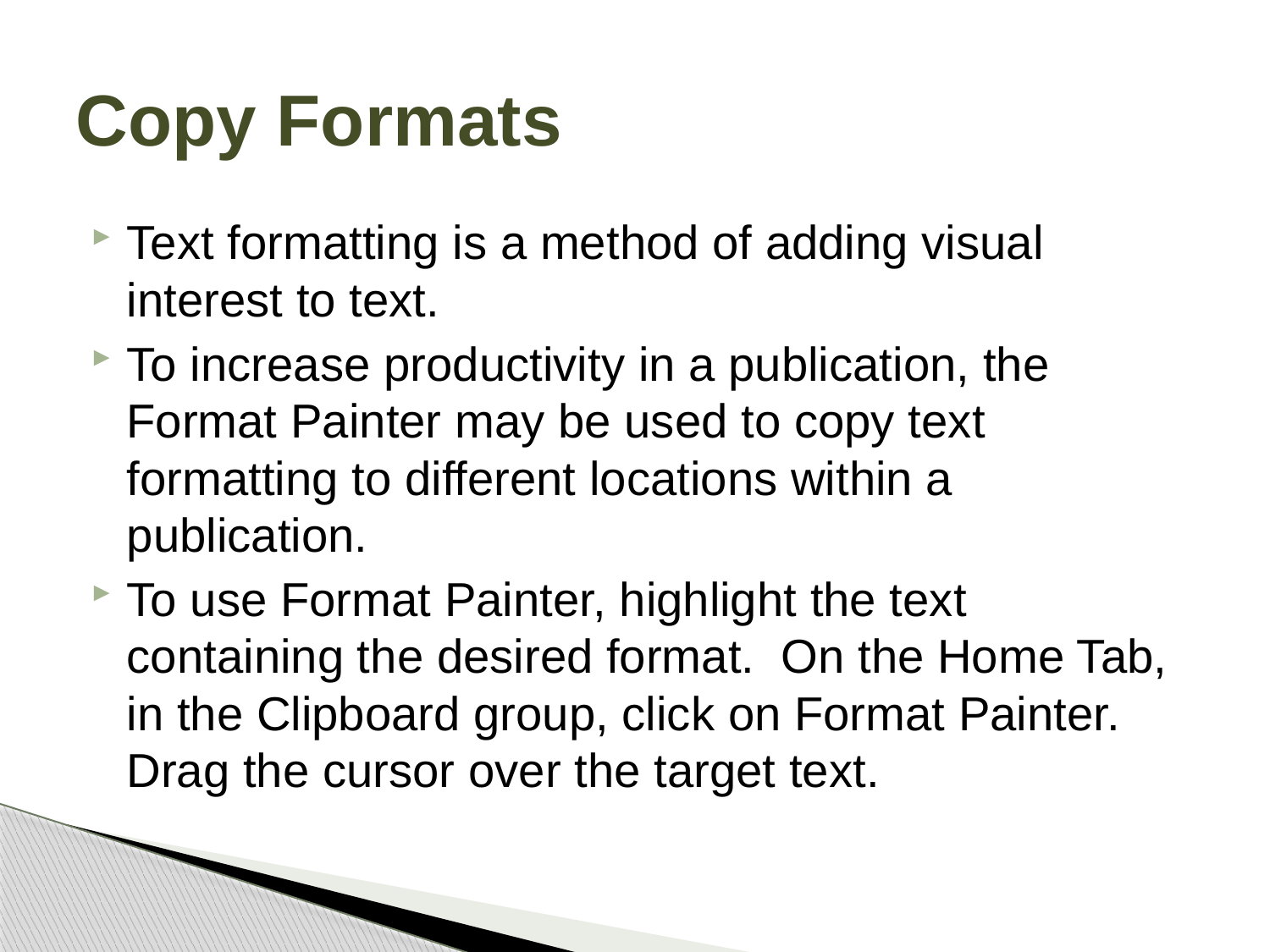

# Copy Formats
Text formatting is a method of adding visual interest to text.
To increase productivity in a publication, the Format Painter may be used to copy text formatting to different locations within a publication.
To use Format Painter, highlight the text containing the desired format.  On the Home Tab, in the Clipboard group, click on Format Painter.  Drag the cursor over the target text.